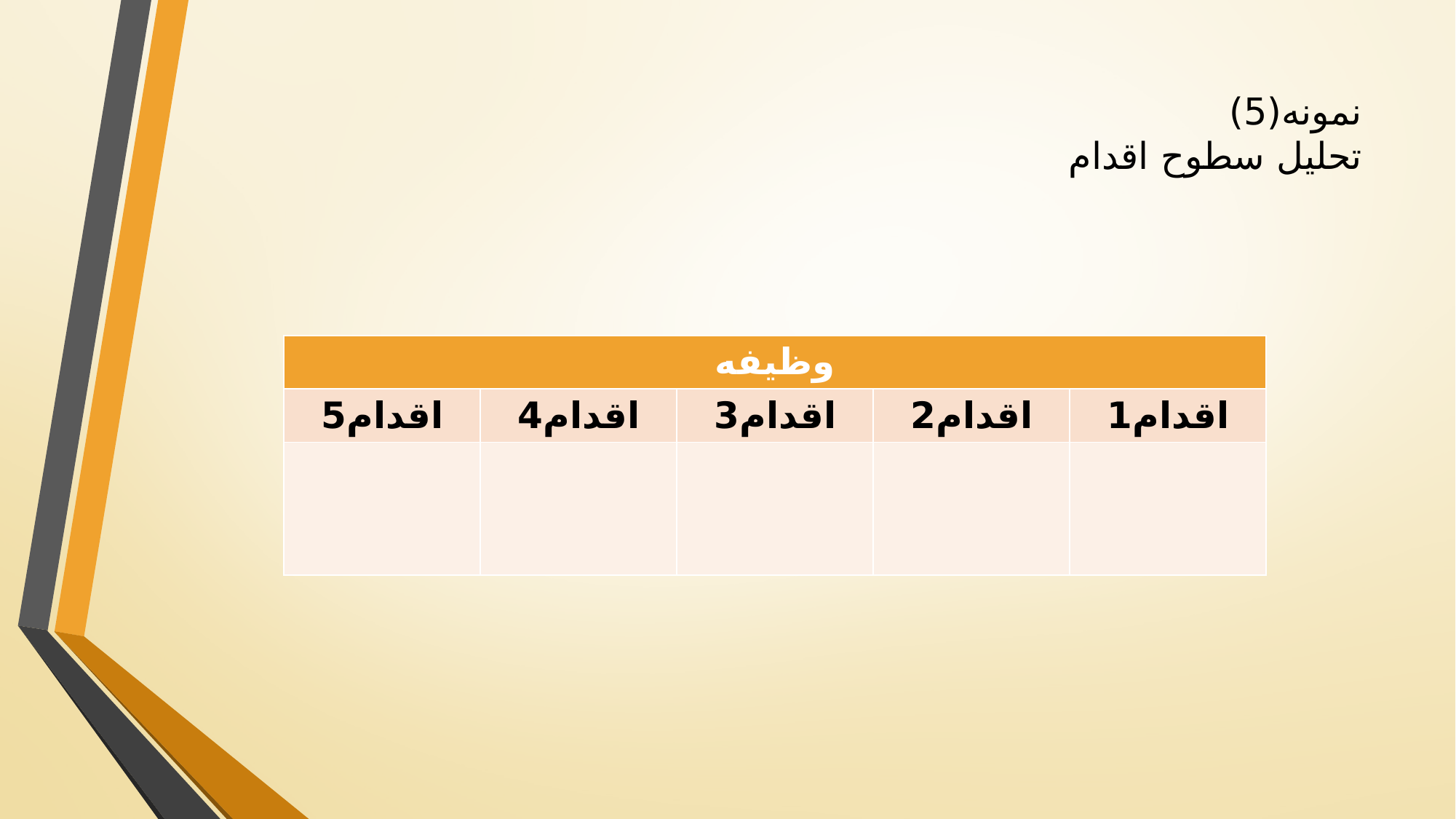

# نمونه(5) تحلیل سطوح اقدام
| وظیفه |  |  |  |  |
| --- | --- | --- | --- | --- |
| اقدام5 | اقدام4 | اقدام3 | اقدام2 | اقدام1 |
|  |  |  |  |  |